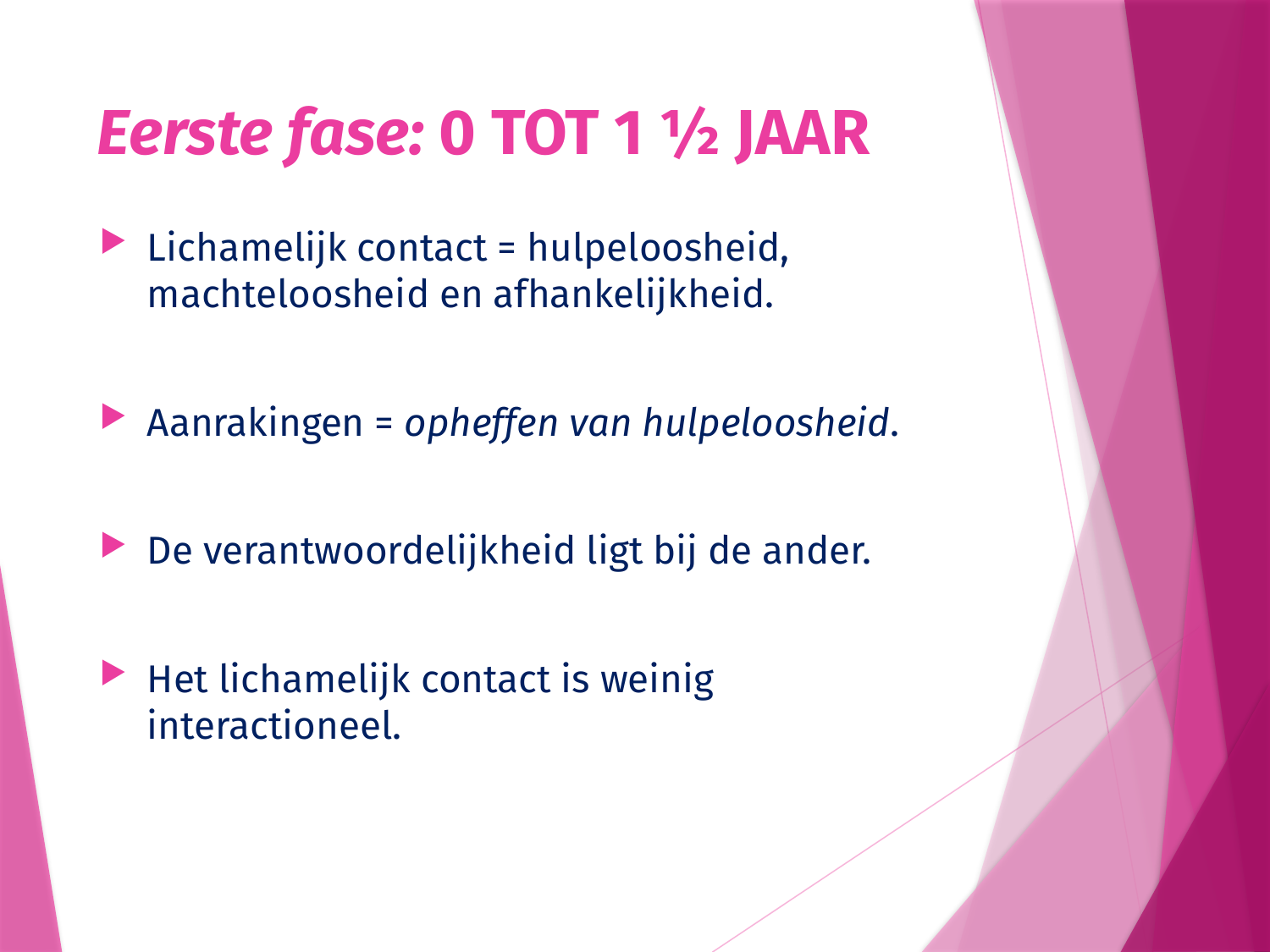

# Eerste fase: 0 TOT 1 ½ JAAR
Lichamelijk contact = hulpeloosheid, machteloosheid en afhankelijkheid.

Aanrakingen = opheffen van hulpeloosheid.

De verantwoordelijkheid ligt bij de ander.

Het lichamelijk contact is weinig interactioneel.